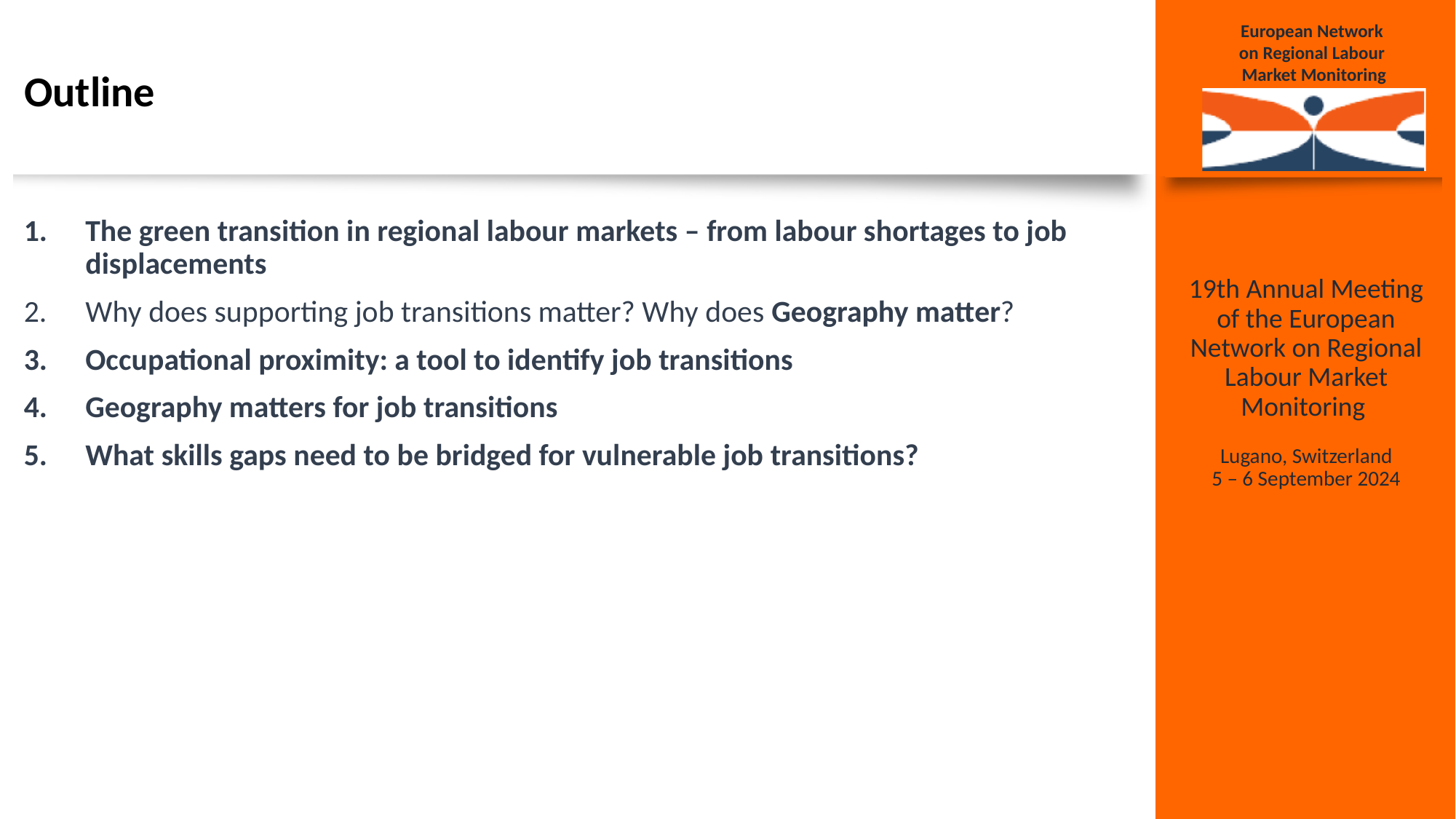

# Outline
The green transition in regional labour markets – from labour shortages to job displacements
Why does supporting job transitions matter? Why does Geography matter?
Occupational proximity: a tool to identify job transitions
Geography matters for job transitions
What skills gaps need to be bridged for vulnerable job transitions?